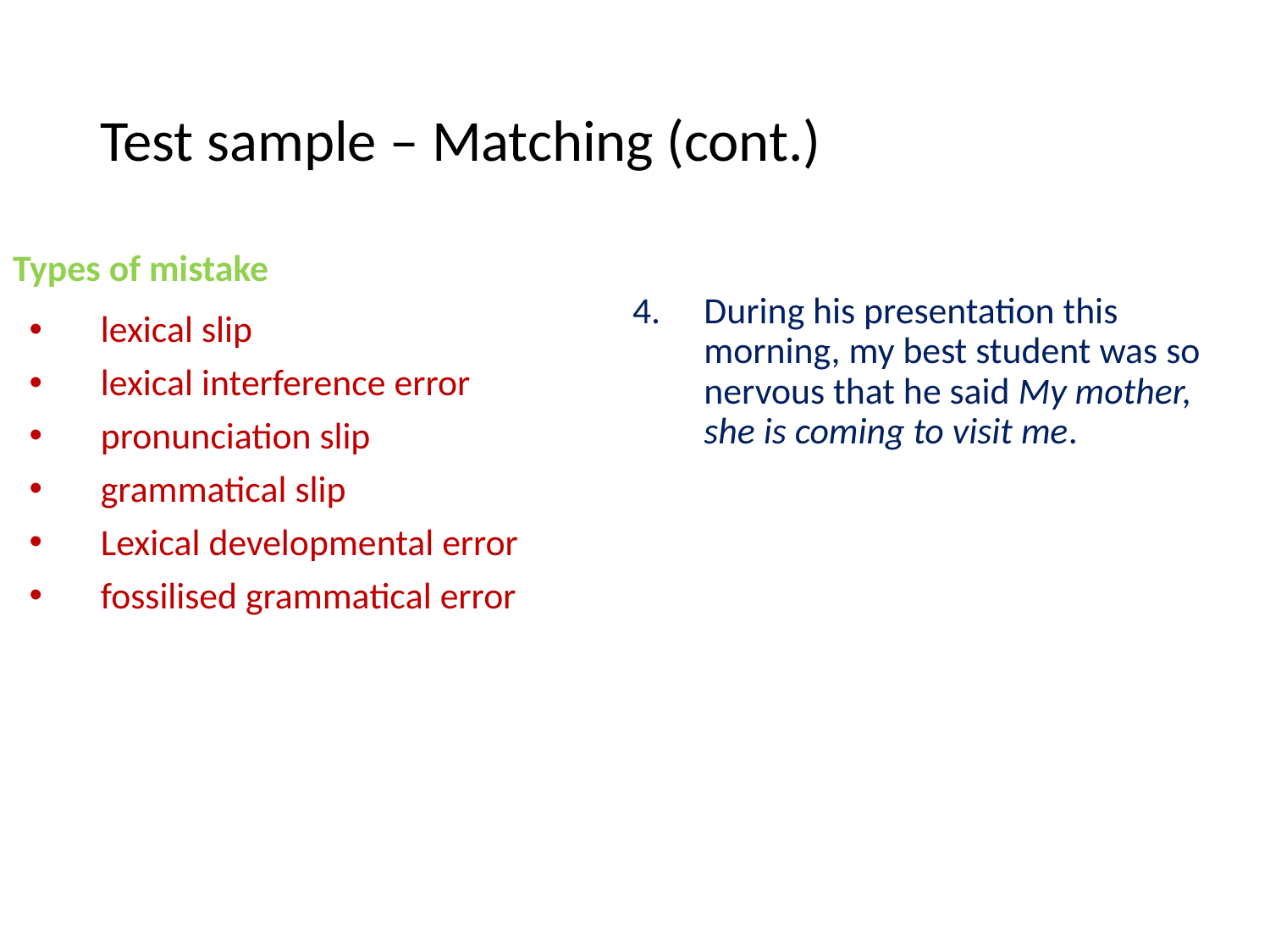

# Test sample – Matching (cont.)
Types of mistake
lexical slip
lexical interference error
pronunciation slip
grammatical slip
Lexical developmental error
fossilised grammatical error
During his presentation this morning, my best student was so nervous that he said My mother, she is coming to visit me.